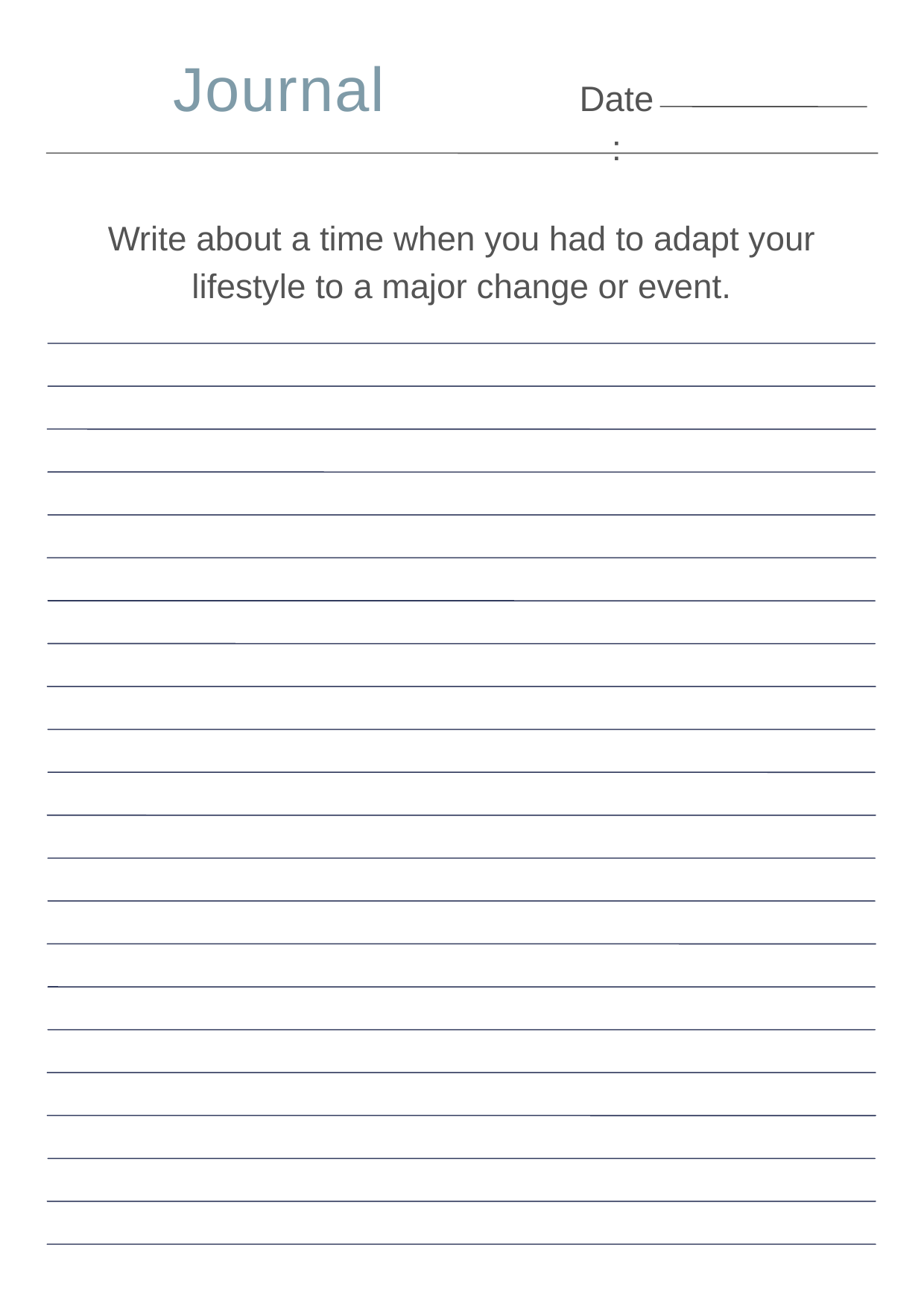

Journal
Date:

Write about a time when you had to adapt your lifestyle to a major change or event.